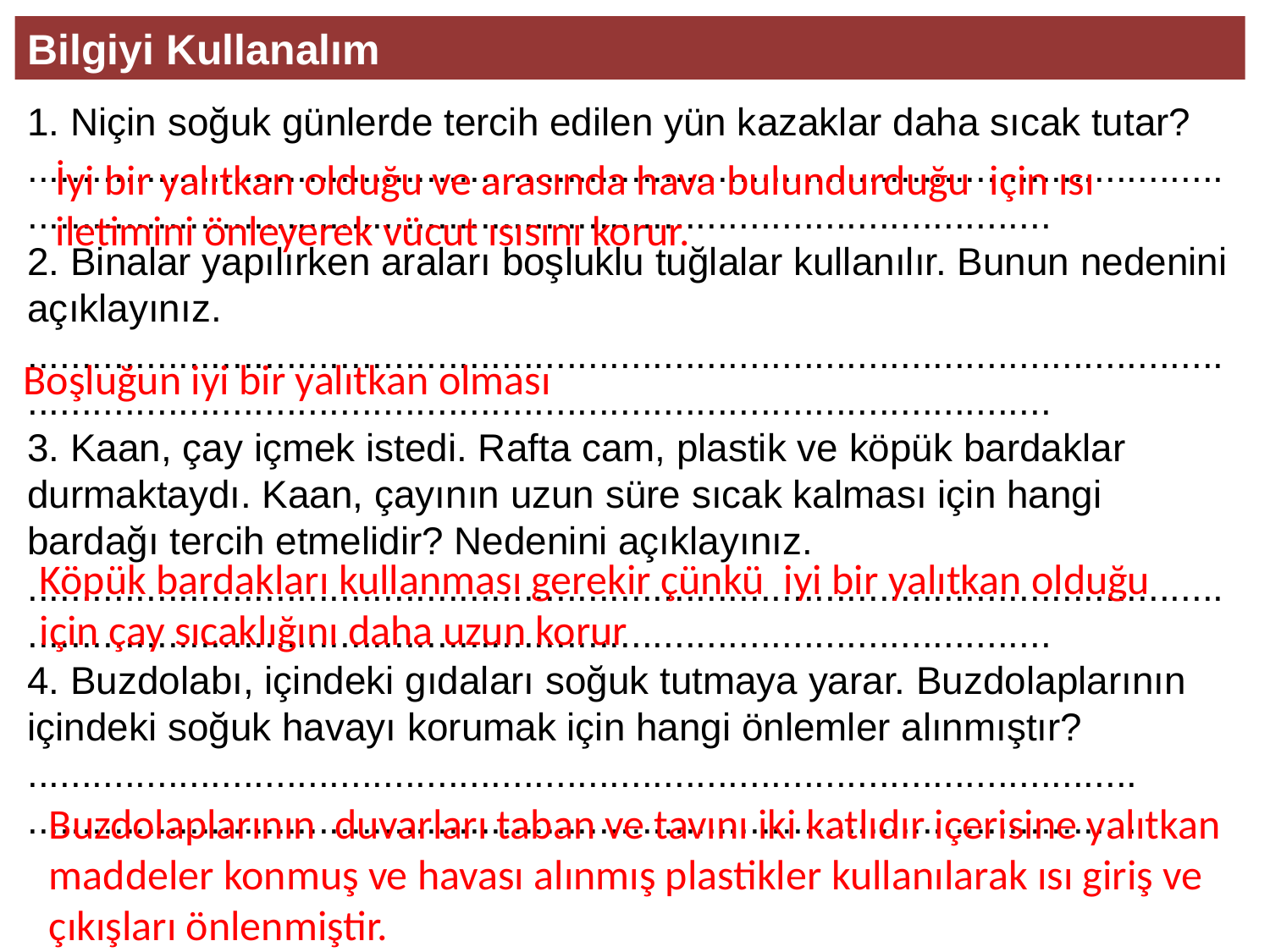

Bilgiyi Kullanalım
1. Niçin soğuk günlerde tercih edilen yün kazaklar daha sıcak tutar?
..............................................................................................................................................................................................................
2. Binalar yapılırken araları boşluklu tuğlalar kullanılır. Bunun nedenini açıklayınız.
..............................................................................................................................................................................................................
3. Kaan, çay içmek istedi. Rafta cam, plastik ve köpük bardaklar durmaktaydı. Kaan, çayının uzun süre sıcak kalması için hangi bardağı tercih etmelidir? Nedenini açıklayınız.
..............................................................................................................................................................................................................
4. Buzdolabı, içindeki gıdaları soğuk tutmaya yarar. Buzdolaplarının içindeki soğuk havayı korumak için hangi önlemler alınmıştır?
.......................................................................................................
.......................................................................................................
İyi bir yalıtkan olduğu ve arasında hava bulundurduğu  için ısı iletimini önleyerek vücut ısısını korur.
Boşluğun iyi bir yalıtkan olması
Köpük bardakları kullanması gerekir çünkü  iyi bir yalıtkan olduğu için çay sıcaklığını daha uzun korur
Buzdolaplarının  duvarları taban ve tavını iki katlıdır içerisine yalıtkan maddeler konmuş ve havası alınmış plastikler kullanılarak ısı giriş ve çıkışları önlenmiştir.